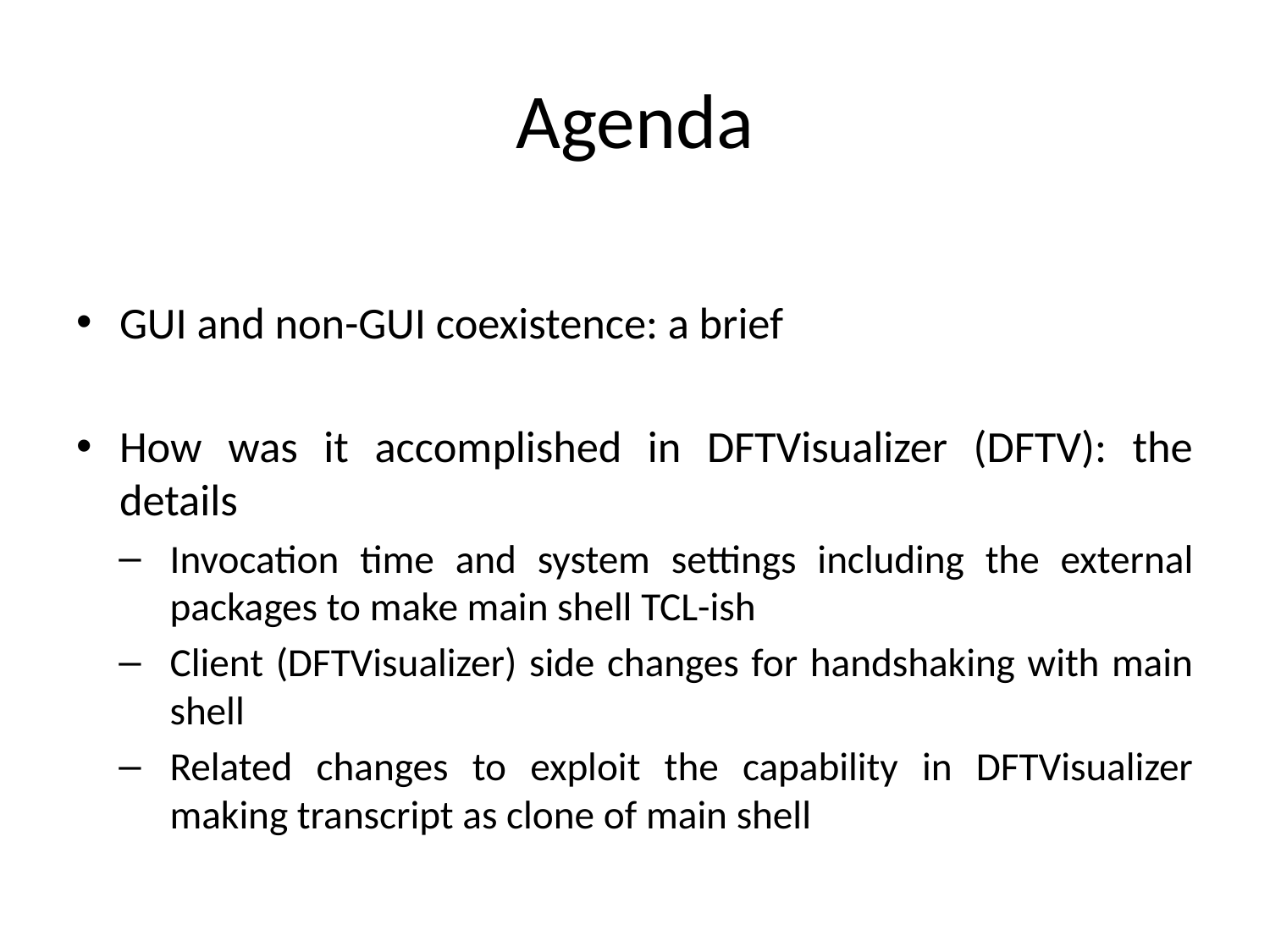

# Agenda

GUI and non-GUI coexistence: a brief

How was it accomplished in DFTVisualizer (DFTV): the details
Invocation time and system settings including the external packages to make main shell TCL-ish
Client (DFTVisualizer) side changes for handshaking with main shell
Related changes to exploit the capability in DFTVisualizer making transcript as clone of main shell